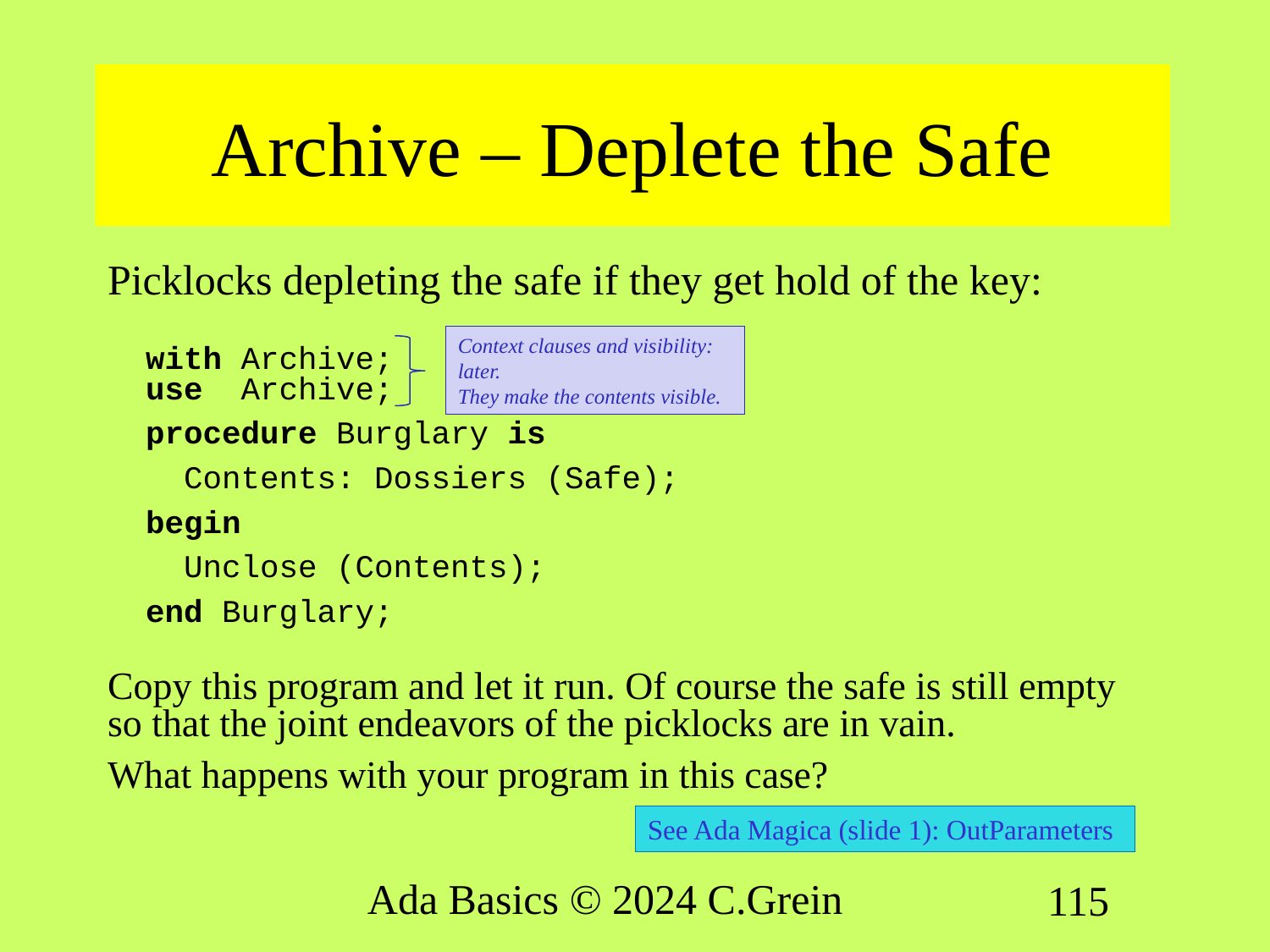

# Archive – Deplete the Safe
Picklocks depleting the safe if they get hold of the key:

  with Archive;
  use  Archive;
  procedure Burglary is
    Contents: Dossiers (Safe);
  begin
    Unclose (Contents);
  end Burglary;

Copy this program and let it run. Of course the safe is still empty so that the joint endeavors of the picklocks are in vain.
What happens with your program in this case?
Context clauses and visibility: later.
They make the contents visible.

See Ada Magica (slide 1): OutParameters
Ada Basics © 2024 C.Grein
115